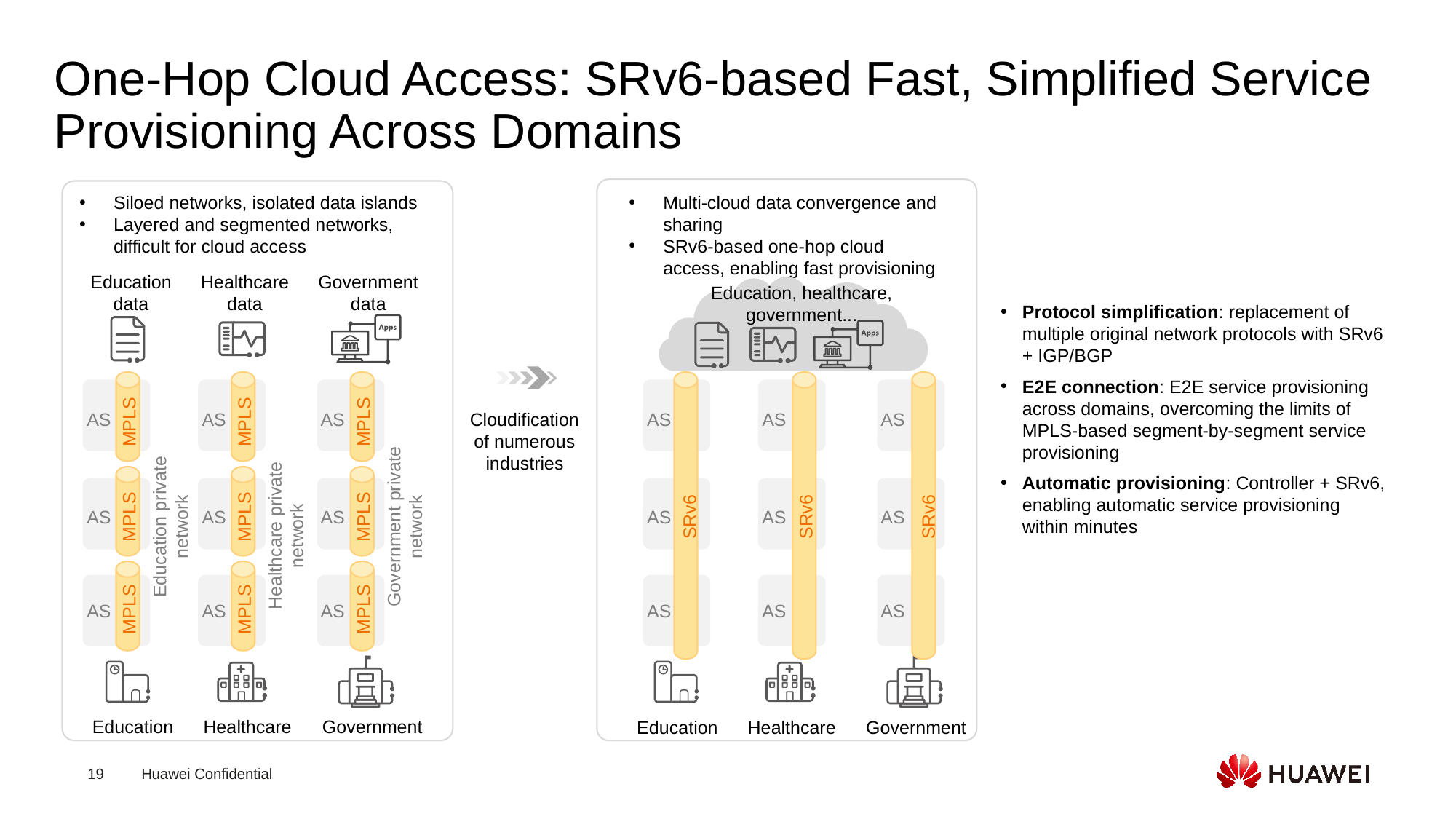

# One-Hop Cloud Access: SRv6-based Fast, Simplified Service Provisioning Across Domains

Siloed networks, isolated data islands
Layered and segmented networks, difficult for cloud access
Multi-cloud data convergence and sharing
SRv6-based one-hop cloud access, enabling fast provisioning
Education data
Healthcare data
Government data
Education, healthcare, government...

Protocol simplification: replacement of multiple original network protocols with SRv6 + IGP/BGP
E2E connection: E2E service provisioning across domains, overcoming the limits of MPLS-based segment-by-segment service provisioning
Automatic provisioning: Controller + SRv6, enabling automatic service provisioning within minutes

AS
AS
AS
Cloudification of numerous industries
AS
AS
AS
MPLS
MPLS
MPLS
Education private network
Healthcare private network
Government private network

AS
AS
AS
AS
AS
AS
MPLS
MPLS
MPLS
SRv6
SRv6
SRv6

MPLS
MPLS
MPLS
AS
AS
AS
AS
AS
AS

Education
Healthcare
Government
Education
Healthcare
Government